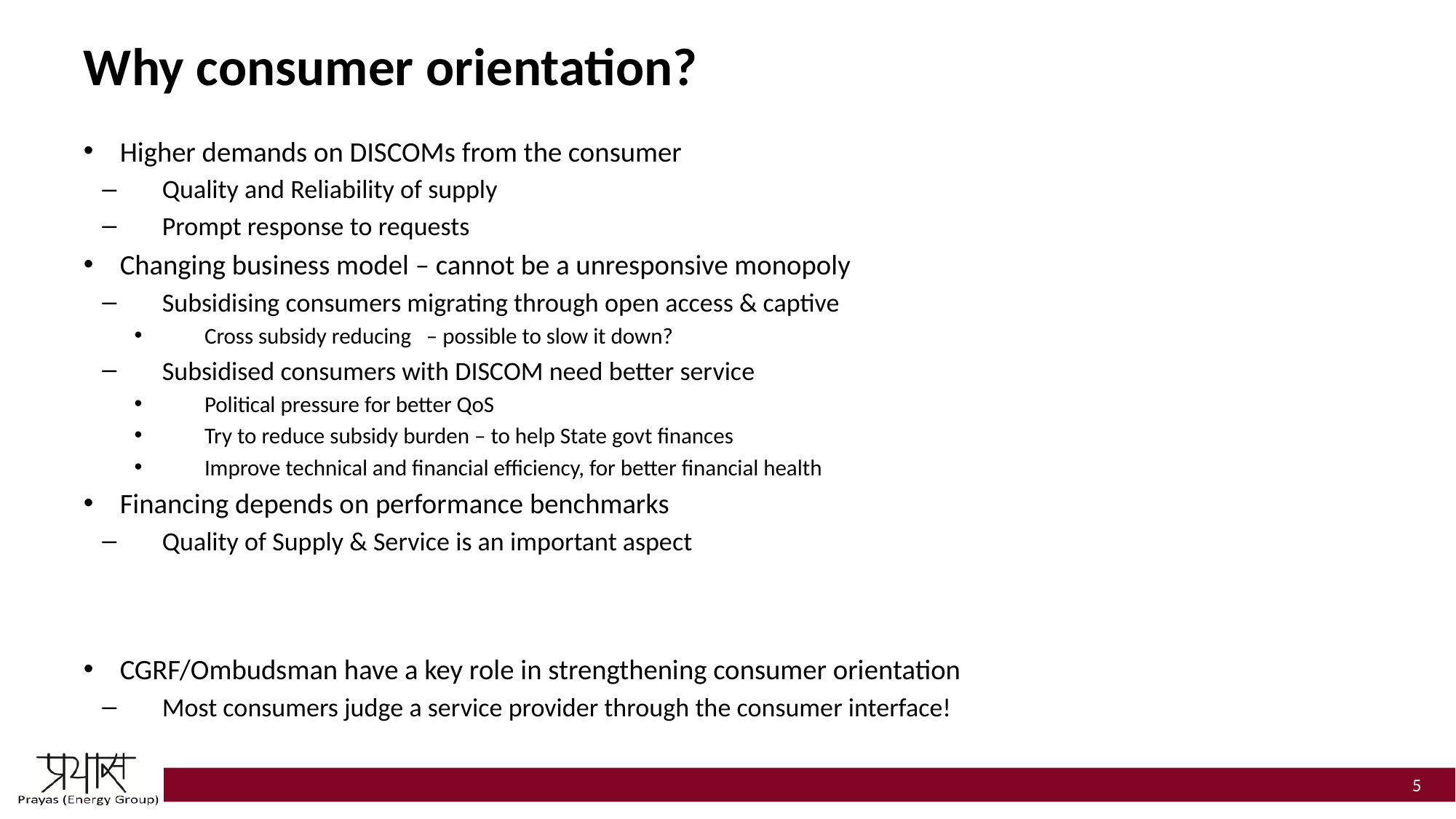

# Why consumer orientation?
Higher demands on DISCOMs from the consumer
Quality and Reliability of supply
Prompt response to requests
Changing business model – cannot be a unresponsive monopoly
Subsidising consumers migrating through open access & captive
Cross subsidy reducing   – possible to slow it down?
Subsidised consumers with DISCOM need better service
Political pressure for better QoS
Try to reduce subsidy burden – to help State govt finances
Improve technical and financial efficiency, for better financial health
Financing depends on performance benchmarks
Quality of Supply & Service is an important aspect

CGRF/Ombudsman have a key role in strengthening consumer orientation
Most consumers judge a service provider through the consumer interface!

5